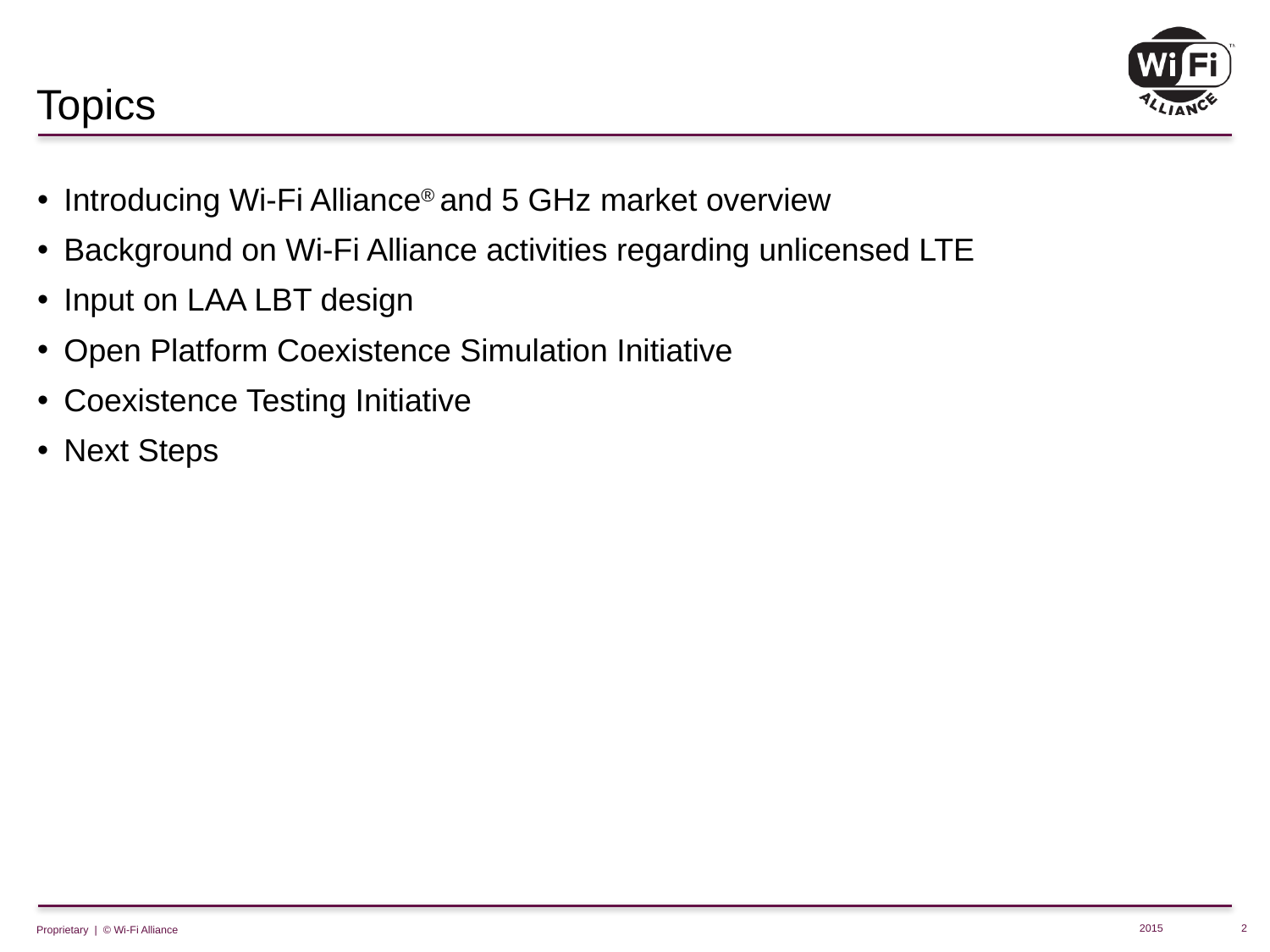

# Topics
 Introducing Wi-Fi Alliance® and 5 GHz market overview
 Background on Wi-Fi Alliance activities regarding unlicensed LTE
 Input on LAA LBT design
 Open Platform Coexistence Simulation Initiative
 Coexistence Testing Initiative
 Next Steps